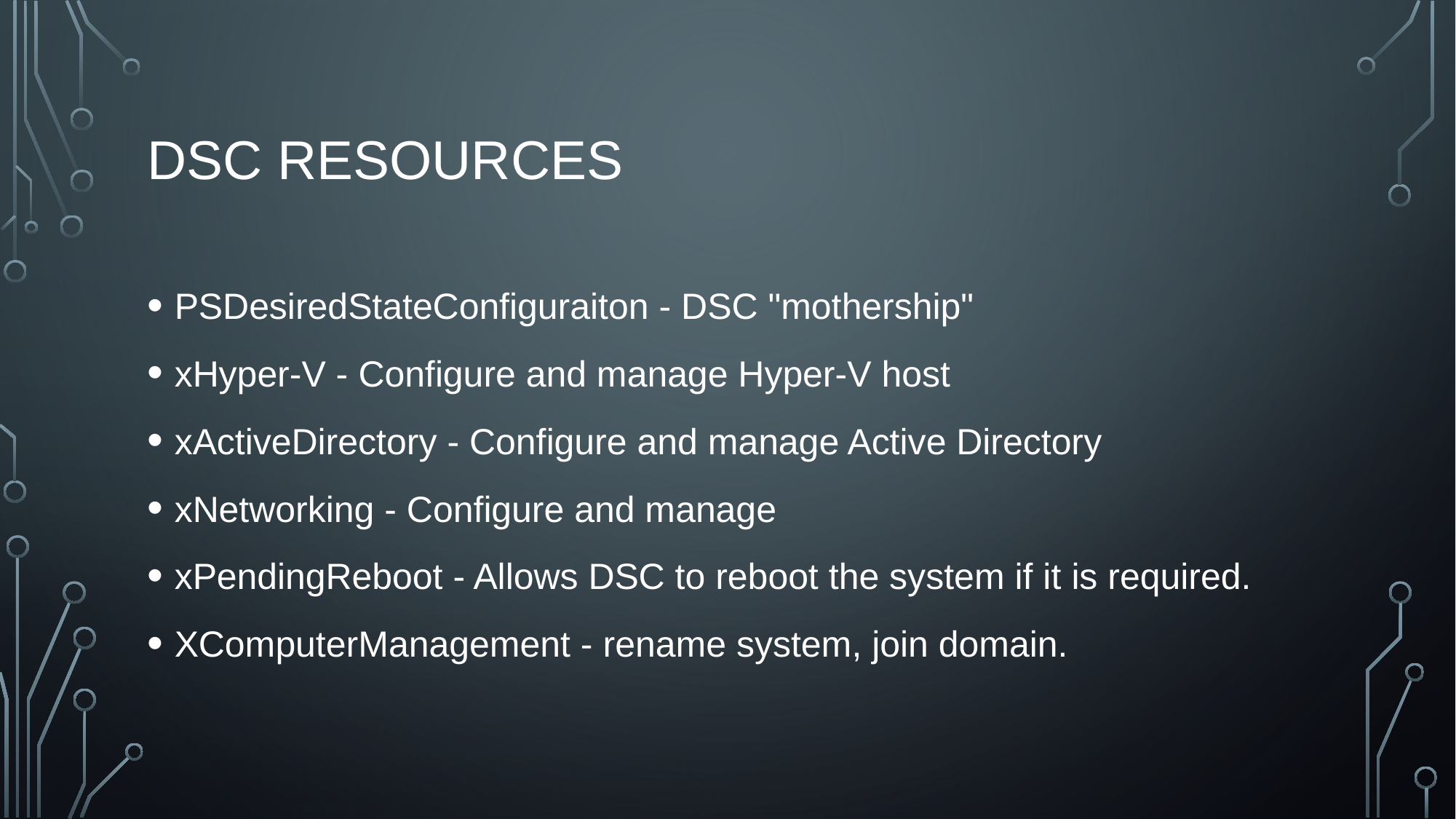

# DSC resources
PSDesiredStateConfiguraiton - DSC "mothership"
xHyper-V - Configure and manage Hyper-V host
xActiveDirectory - Configure and manage Active Directory
xNetworking - Configure and manage
xPendingReboot - Allows DSC to reboot the system if it is required.
XComputerManagement - rename system, join domain.